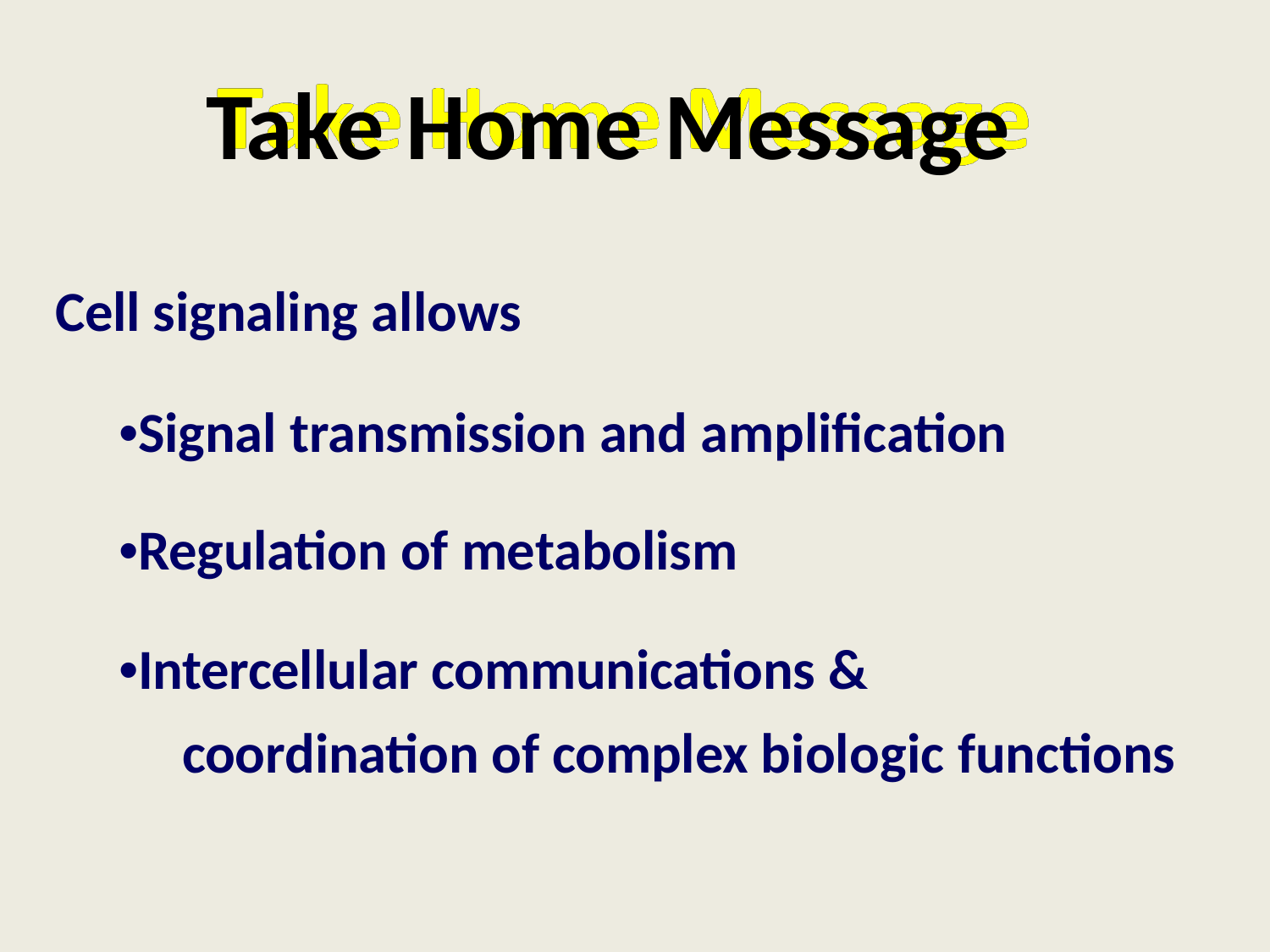

# Take Home Message
Cell signaling allows

•Signal transmission and amplification
•Regulation of metabolism
•Intercellular communications &  coordination of complex biologic functions